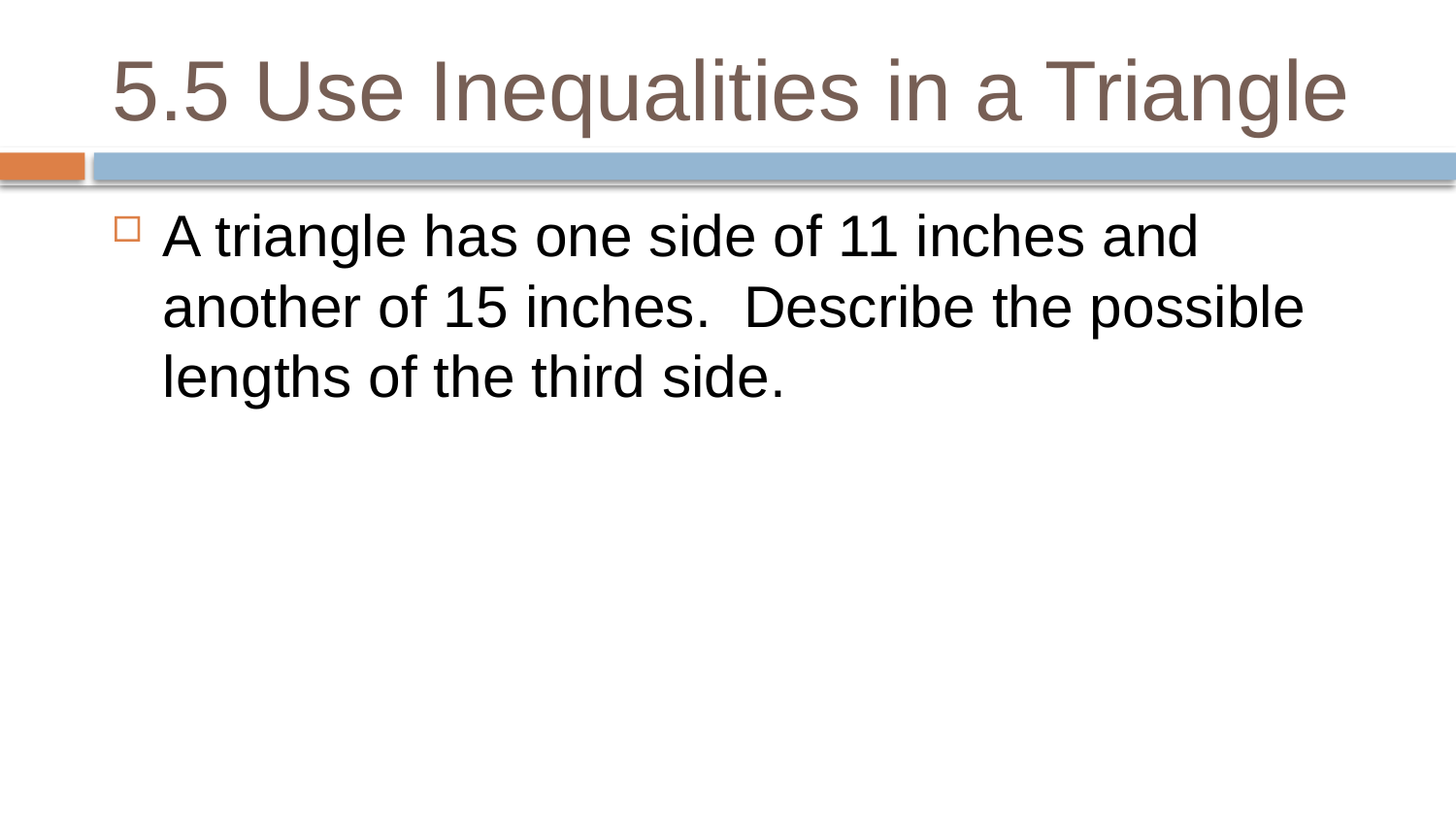

# 5.5 Use Inequalities in a Triangle
A triangle has one side of 11 inches and another of 15 inches.  Describe the possible lengths of the third side.